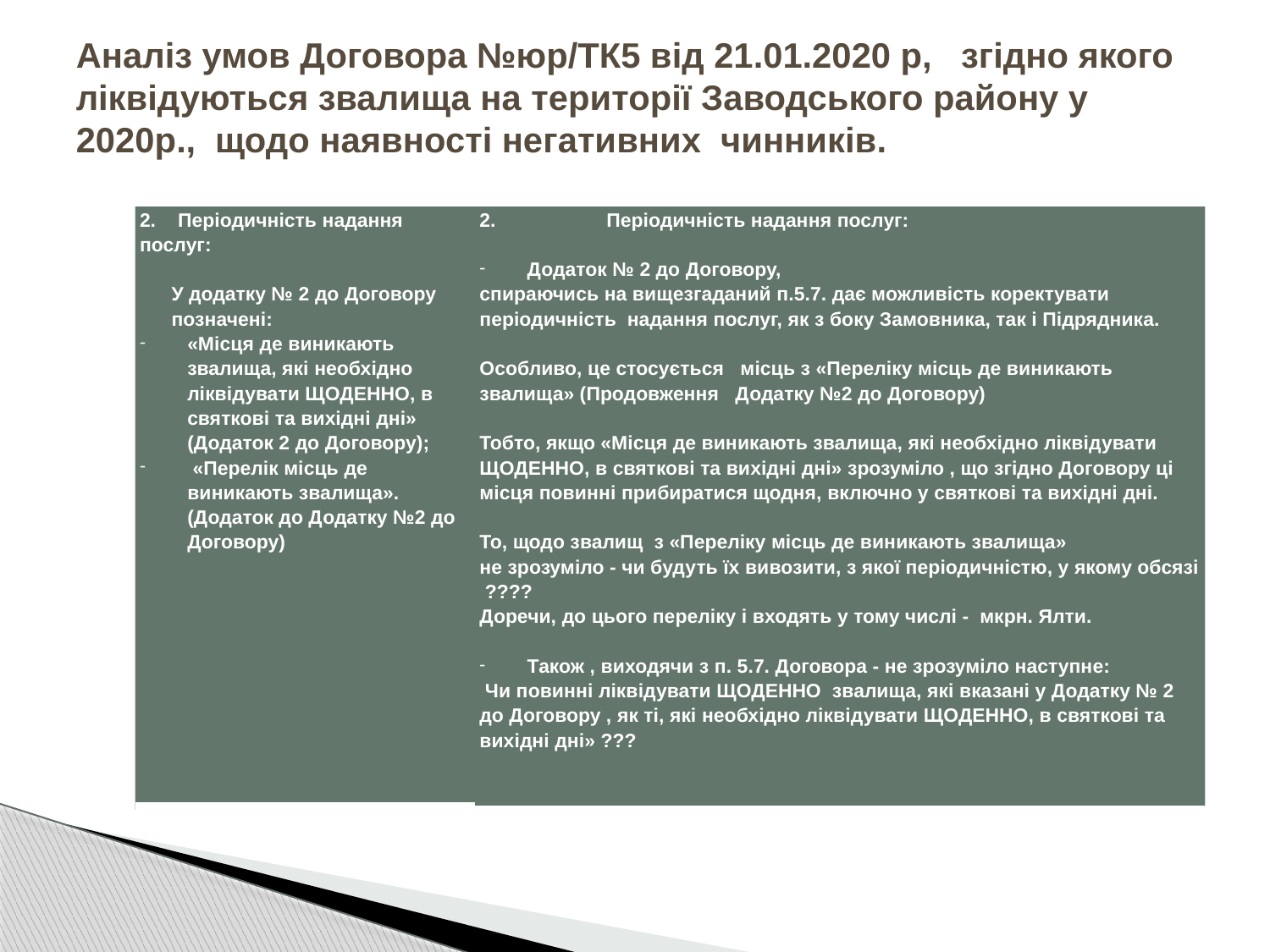

# Аналіз умов Договора №юр/ТК5 від 21.01.2020 р,   згідно якого ліквідуються звалища на території Заводського району у 2020р.,  щодо наявності негативних  чинників.
| 2. Періодичність надання послуг:   У додатку № 2 до Договору позначені: «Місця де виникають звалища, які необхідно ліквідувати ЩОДЕННО, в святкові та вихідні дні» (Додаток 2 до Договору); «Перелік місць де виникають звалища». (Додаток до Додатку №2 до Договору) | 2. Періодичність надання послуг:   Додаток № 2 до Договору, спираючись на вищезгаданий п.5.7. дає можливість коректувати періодичність надання послуг, як з боку Замовника, так і Підрядника.   Особливо, це стосується місць з «Переліку місць де виникають звалища» (Продовження Додатку №2 до Договору)   Тобто, якщо «Місця де виникають звалища, які необхідно ліквідувати ЩОДЕННО, в святкові та вихідні дні» зрозуміло , що згідно Договору ці місця повинні прибиратися щодня, включно у святкові та вихідні дні.   То, щодо звалищ з «Переліку місць де виникають звалища» не зрозуміло - чи будуть їх вивозити, з якої періодичністю, у якому обсязі ???? Доречи, до цього переліку і входять у тому числі - мкрн. Ялти.   Також , виходячи з п. 5.7. Договора - не зрозуміло наступне: Чи повинні ліквідувати ЩОДЕННО звалища, які вказані у Додатку № 2 до Договору , як ті, які необхідно ліквідувати ЩОДЕННО, в святкові та вихідні дні» ??? |
| --- | --- |